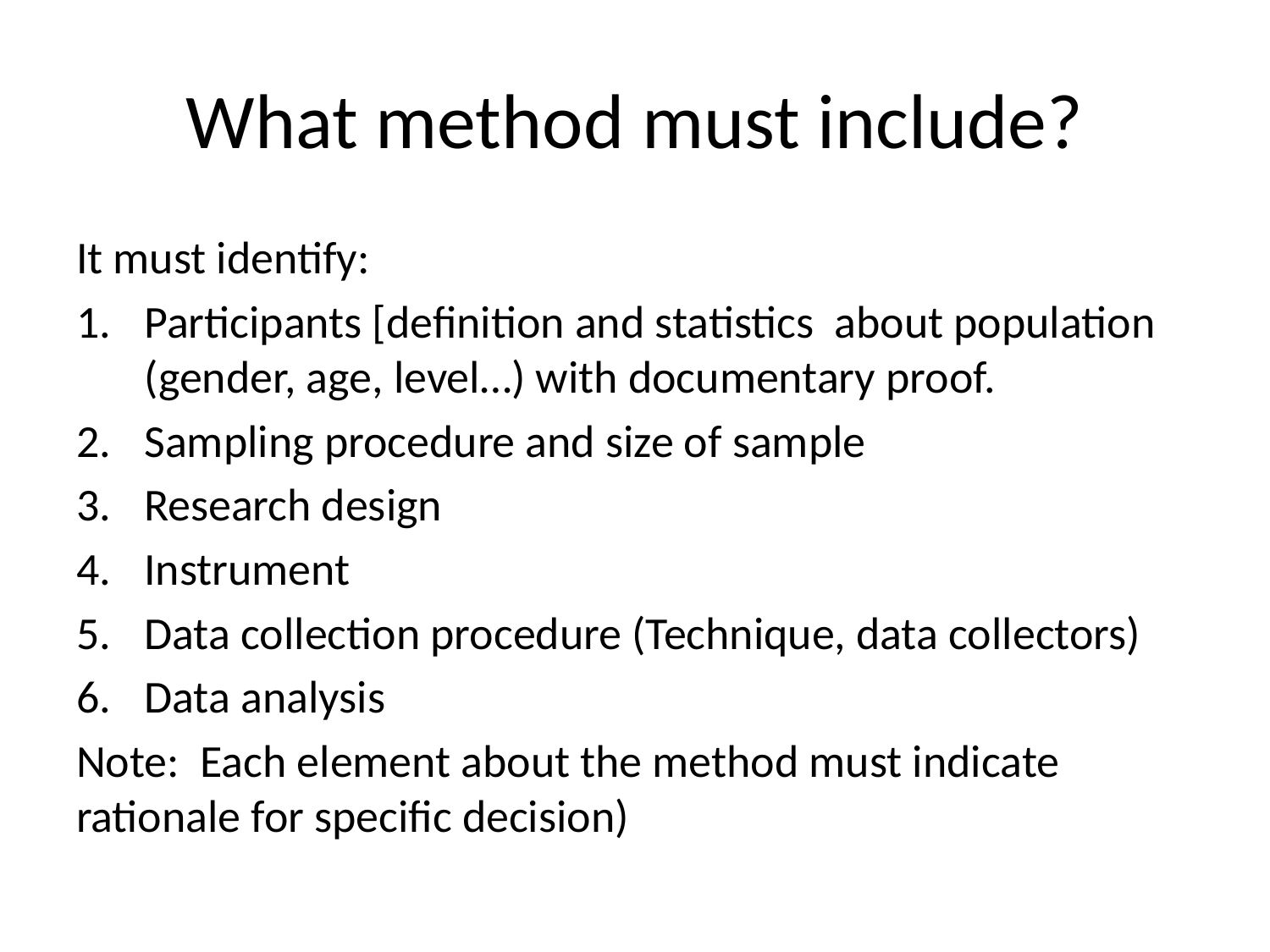

# What method must include?
It must identify:
Participants [definition and statistics  about population (gender, age, level…) with documentary proof.
Sampling procedure and size of sample
Research design
Instrument
Data collection procedure (Technique, data collectors)
Data analysis
Note:  Each element about the method must indicate rationale for specific decision)